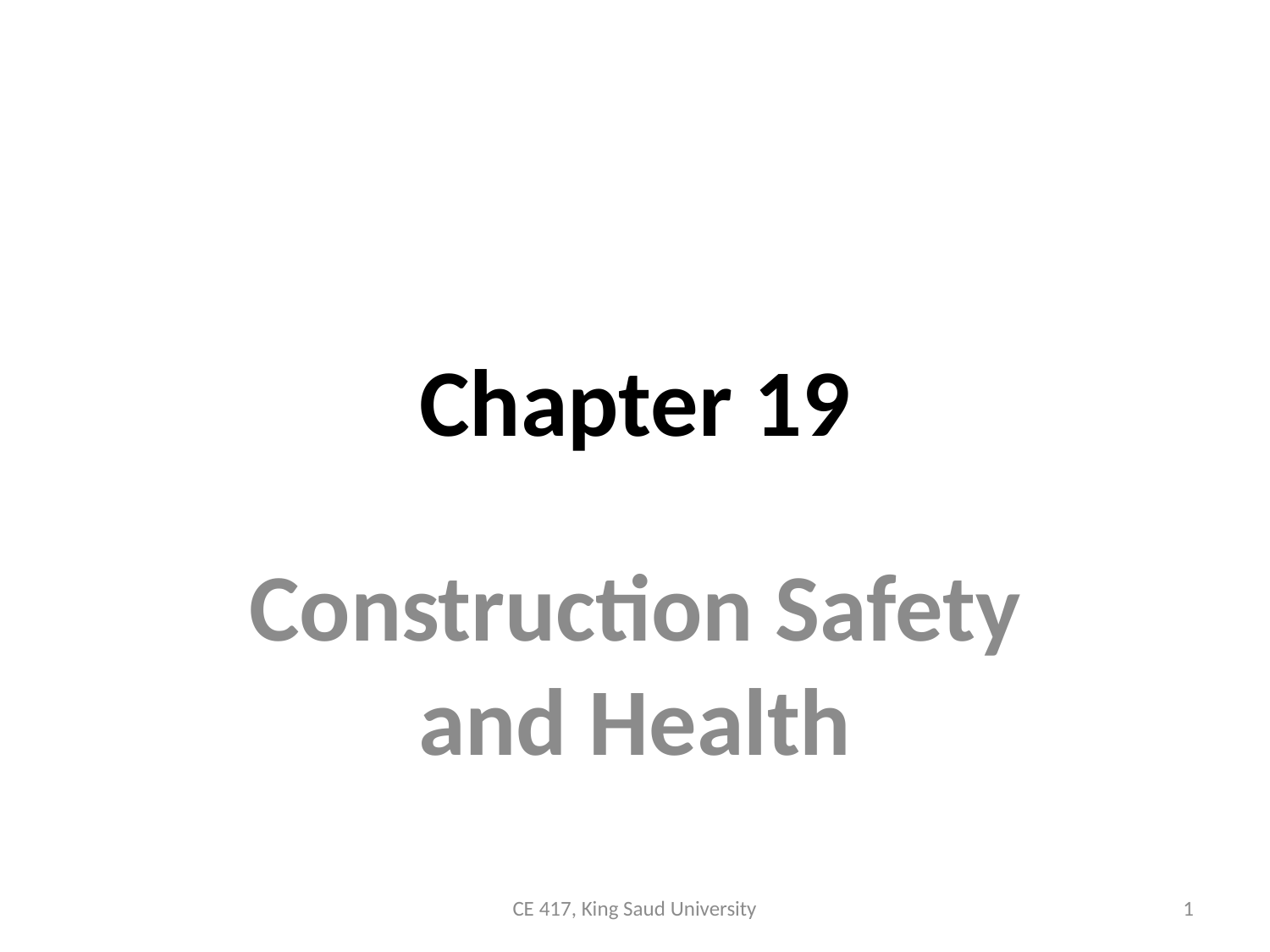

# Chapter 19
Construction Safety and Health
CE 417, King Saud University
1